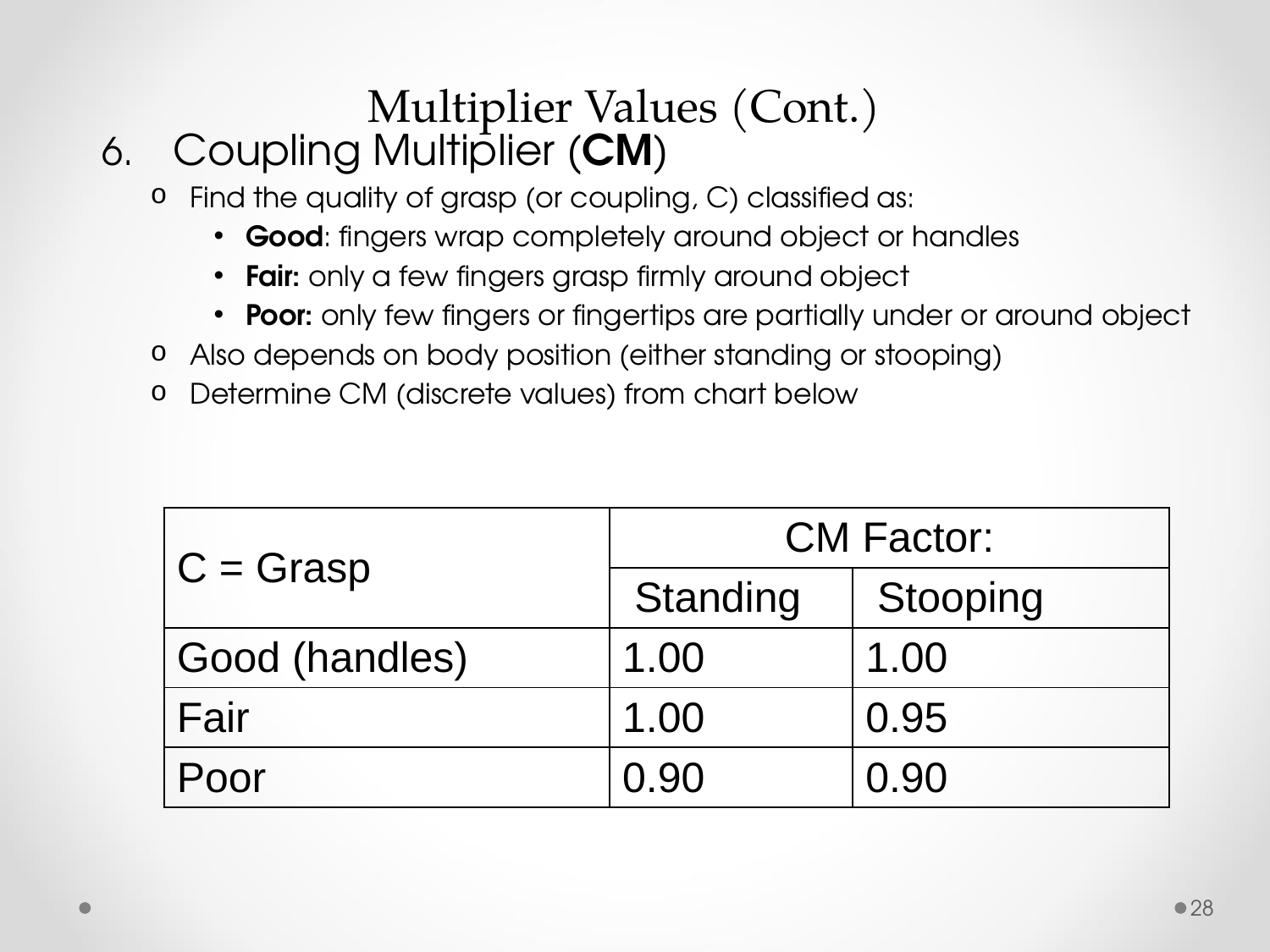

# Multiplier Values (Cont.)

Coupling Multiplier (CM)
Find the quality of grasp (or coupling, C) classified as:
Good: fingers wrap completely around object or handles
Fair: only a few fingers grasp firmly around object
Poor: only few fingers or fingertips are partially under or around object
Also depends on body position (either standing or stooping)
Determine CM (discrete values) from chart below
| C = Grasp | CM Factor: |  |
| --- | --- | --- |
|  | Standing | Stooping |
| Good (handles) | 1.00 | 1.00 |
| Fair | 1.00 | 0.95 |
| Poor | 0.90 | 0.90 |
28